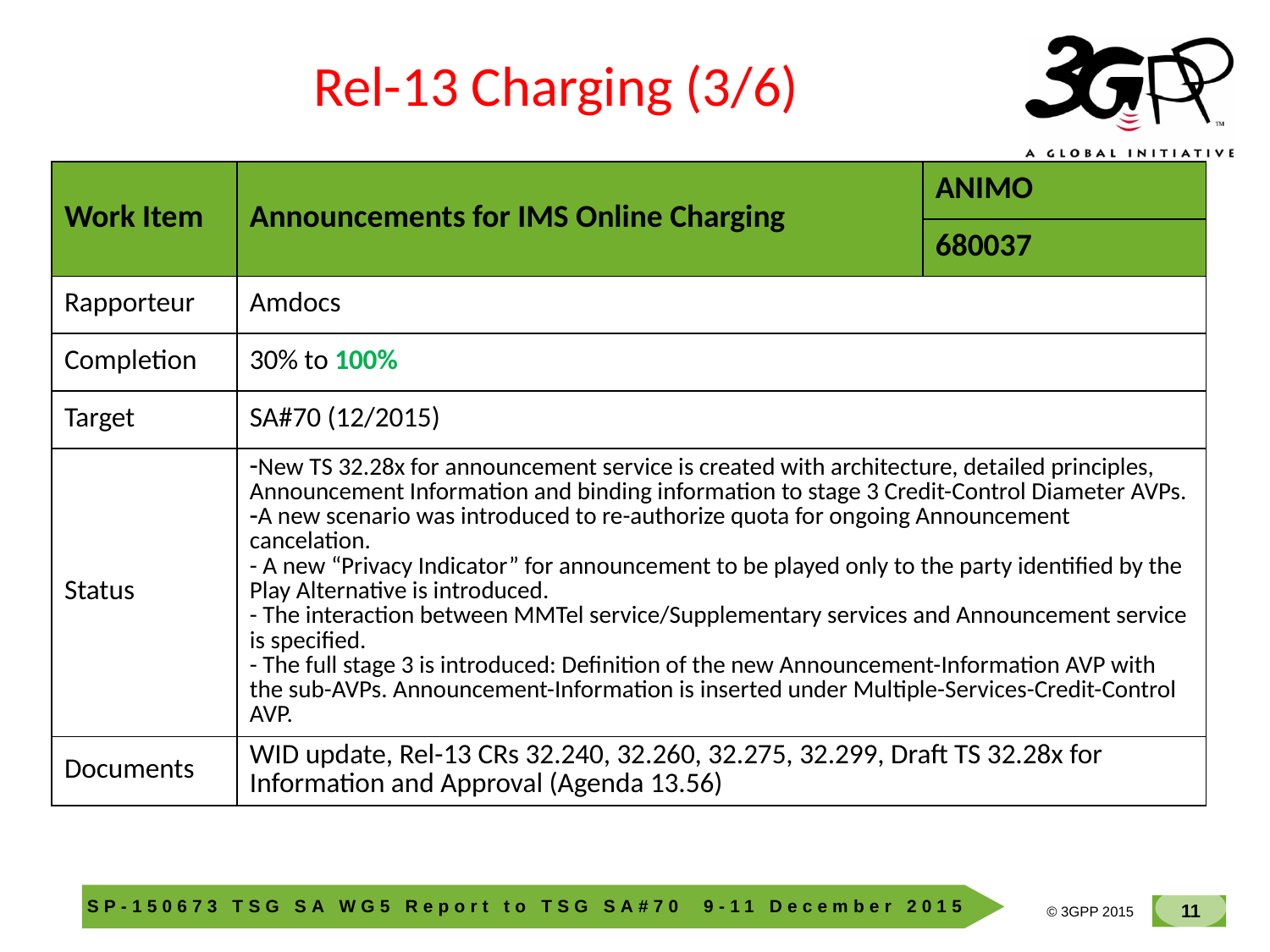

Rel-13 Charging (3/6)
| Work Item | Announcements for IMS Online Charging | ANIMO |
| --- | --- | --- |
|  |  | 680037 |
| Rapporteur | Amdocs |  |
| Completion | 30% to 100% |  |
| Target | SA#70 (12/2015) |  |
| Status | New TS 32.28x for announcement service is created with architecture, detailed principles, Announcement Information and binding information to stage 3 Credit-Control Diameter AVPs. A new scenario was introduced to re-authorize quota for ongoing Announcement cancelation. - A new “Privacy Indicator” for announcement to be played only to the party identified by the Play Alternative is introduced. - The interaction between MMTel service/Supplementary services and Announcement service is specified. - The full stage 3 is introduced: Definition of the new Announcement-Information AVP with the sub-AVPs. Announcement-Information is inserted under Multiple-Services-Credit-Control AVP. |  |
| Documents | WID update, Rel-13 CRs 32.240, 32.260, 32.275, 32.299, Draft TS 32.28x for Information and Approval (Agenda 13.56) |  |